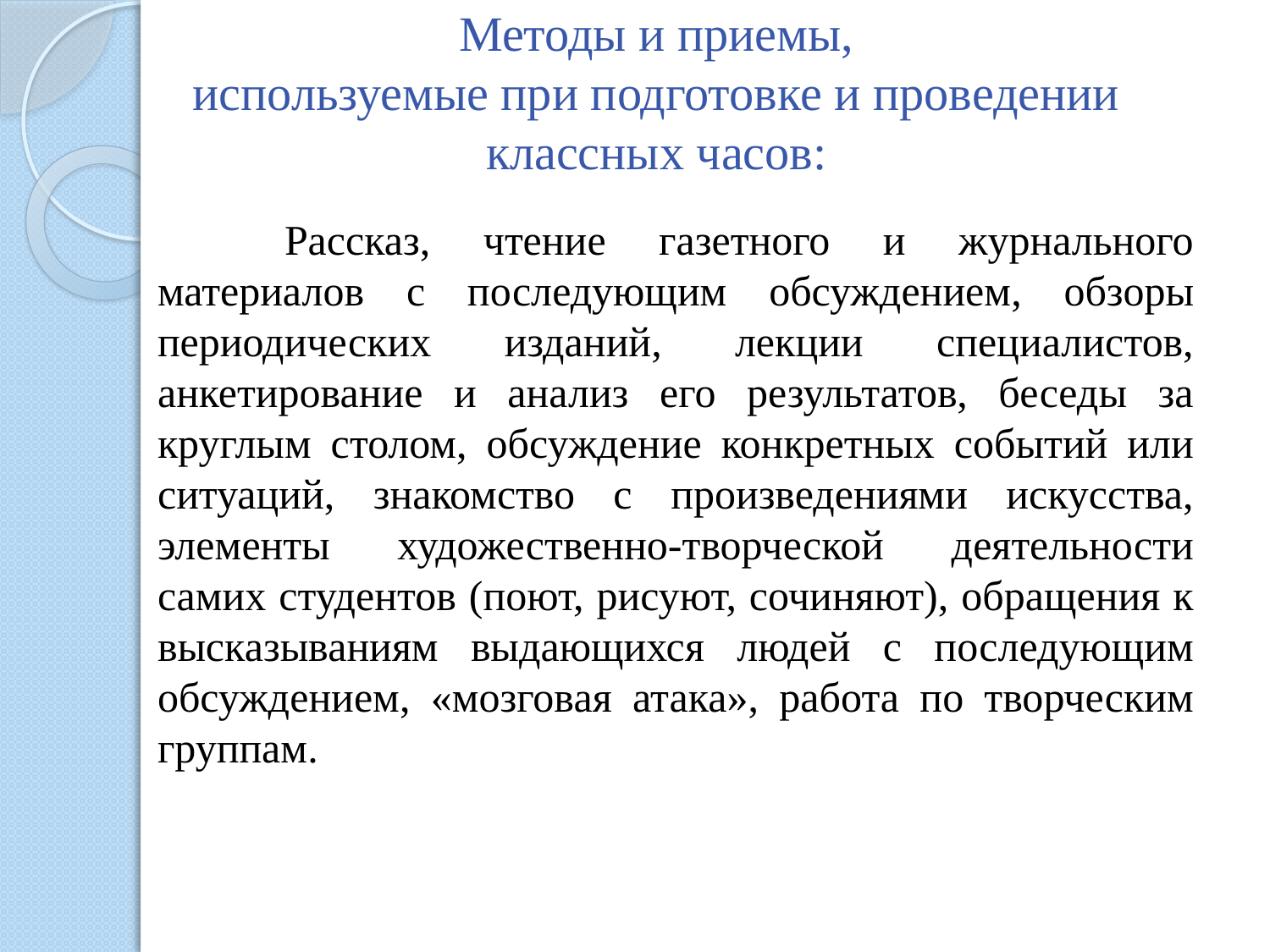

# Методы и приемы, используемые при подготовке и проведении  классных часов:
	Рассказ, чтение газетного и журнального материалов с последующим обсуждением, обзоры периодических изданий, лекции специалистов, анкетирование и анализ его результатов, беседы за круглым столом, обсуждение конкретных событий или ситуаций, знакомство с произведениями искусства, элементы художественно-творческой деятельности самих студентов (поют, рисуют, сочиняют), обращения к высказываниям выдающихся людей с последующим обсуждением, «мозговая атака», работа по творческим группам.